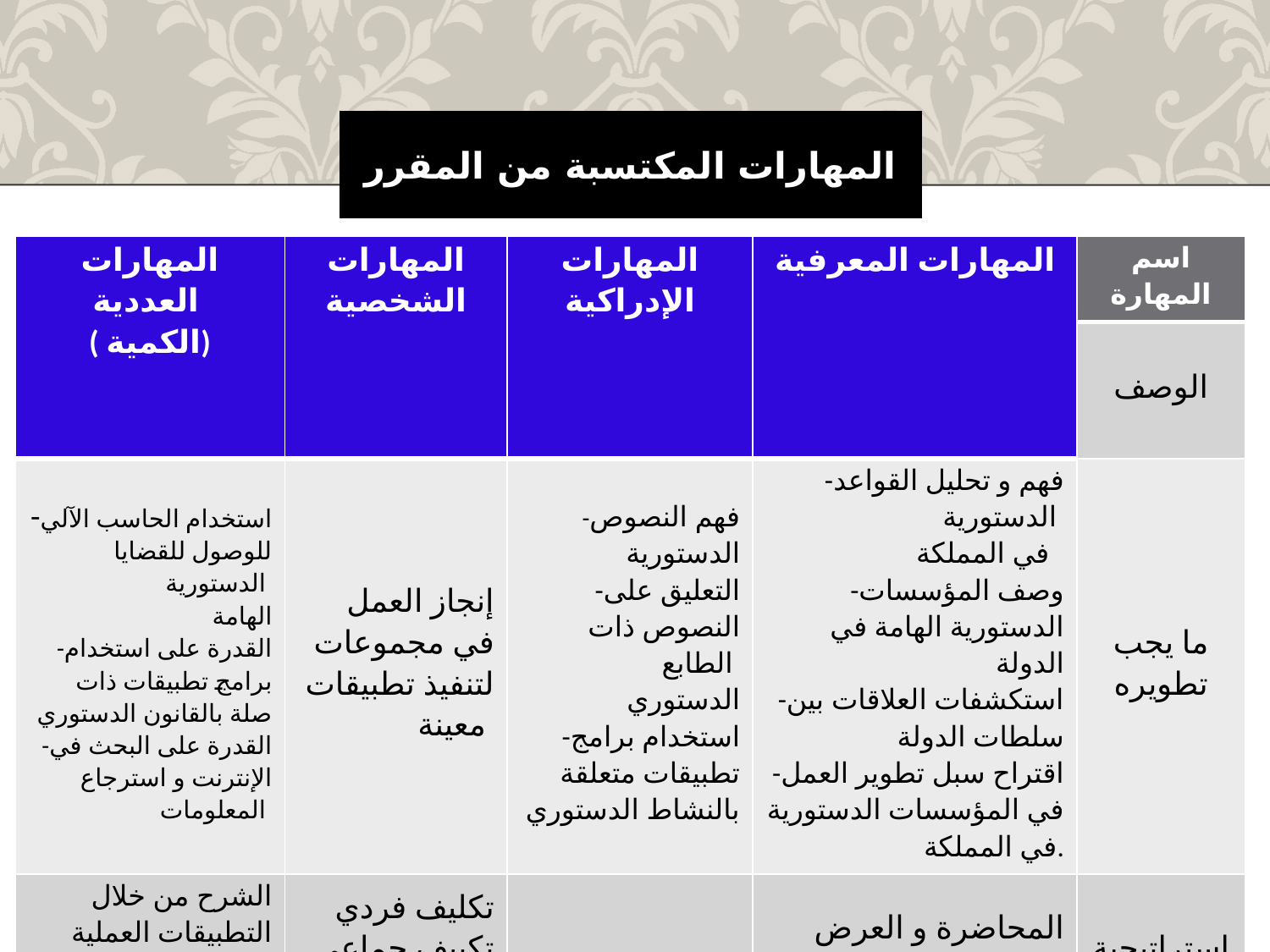

# المهارات المكتسبة من المقرر
| المهارات العددية ( الكمية) | المهارات الشخصية | المهارات الإدراكية | المهارات المعرفية | اسم المهارة |
| --- | --- | --- | --- | --- |
|  |  |  |  | الوصف |
| -استخدام الحاسب الآلي للوصول للقضايا الدستورية الهامة -القدرة على استخدام برامج تطبيقات ذات صلة بالقانون الدستوري -القدرة على البحث في الإنترنت و استرجاع المعلومات | إنجاز العمل في مجموعات لتنفيذ تطبيقات معينة | -فهم النصوص الدستورية -التعليق على النصوص ذات الطابع الدستوري -استخدام برامج تطبيقات متعلقة بالنشاط الدستوري | -فهم و تحليل القواعد الدستورية في المملكة -وصف المؤسسات الدستورية الهامة في الدولة -استكشفات العلاقات بين سلطات الدولة -اقتراح سبل تطوير العمل في المؤسسات الدستورية في المملكة. | ما يجب تطويره |
| الشرح من خلال التطبيقات العملية التكليف بالتمارين إعطاء تكاليف و واجبات | تكليف فردي تكبيف جماعي مناقشة جماعية | التدريب الميداني | المحاضرة و العرض القراءات و المراجع كتابة تقارير دورية | استراتيجية التطوير |
| تقويم التمارين تقويم التكاليف و الواجبات | تقويم الاعمال الجماعية و الفردية بشكل دوري | التطبيقات العملية | الاختبارات التحريرية تقييم التقارير الدورية | طرق التقييم |